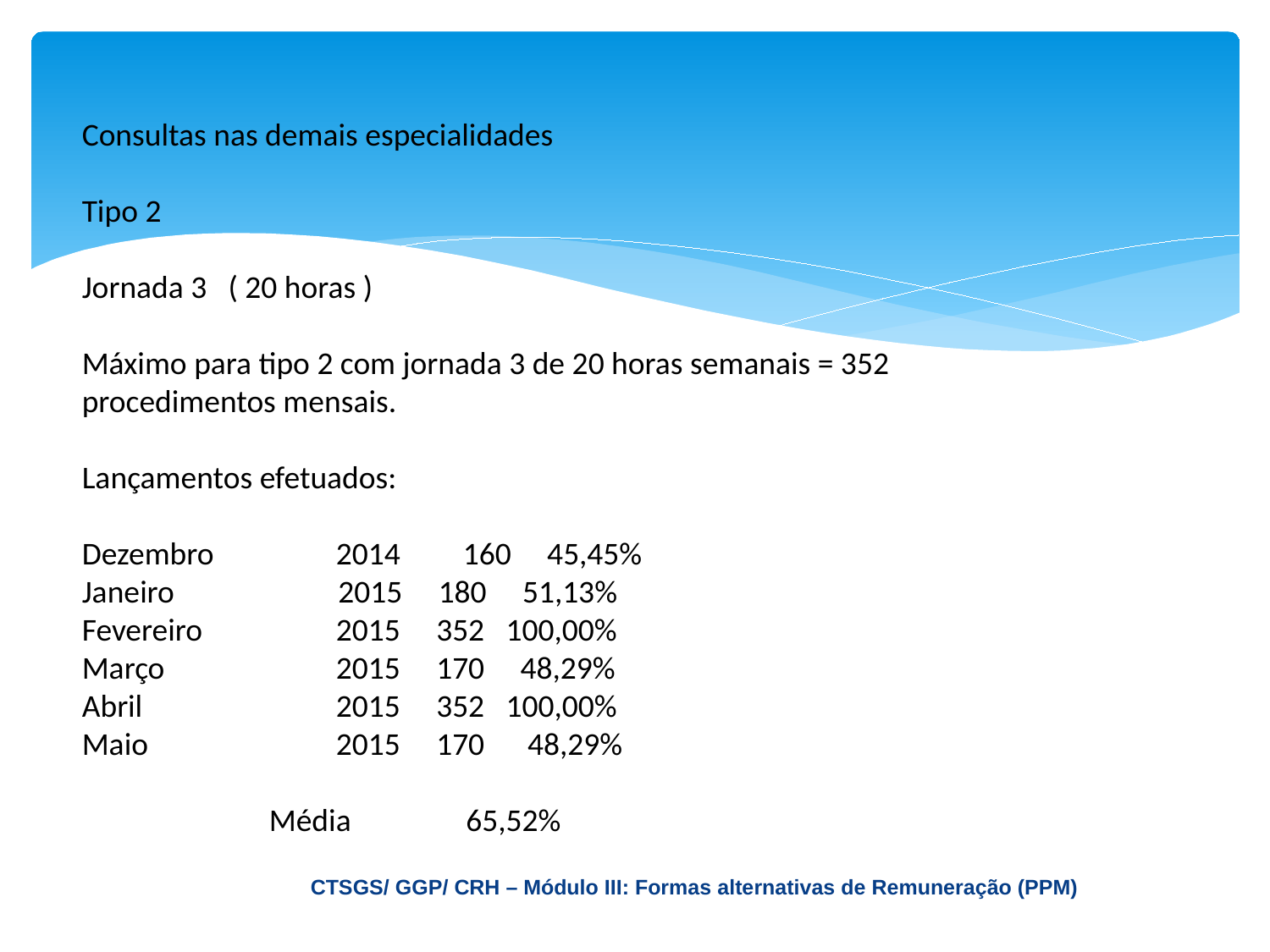

Consultas nas demais especialidades

Tipo 2

Jornada 3   ( 20 horas )

Máximo para tipo 2 com jornada 3 de 20 horas semanais = 352
procedimentos mensais.

Lançamentos efetuados:

Dezembro	2014	160     45,45%
Janeiro  	                  2015     180     51,13%
Fevereiro 	2015     352   100,00%
Março 		2015     170     48,29%
Abril 		2015     352   100,00%
Maio 		2015     170      48,29%

                          Média                65,52%
CTSGS/ GGP/ CRH – Módulo III: Formas alternativas de Remuneração (PPM)